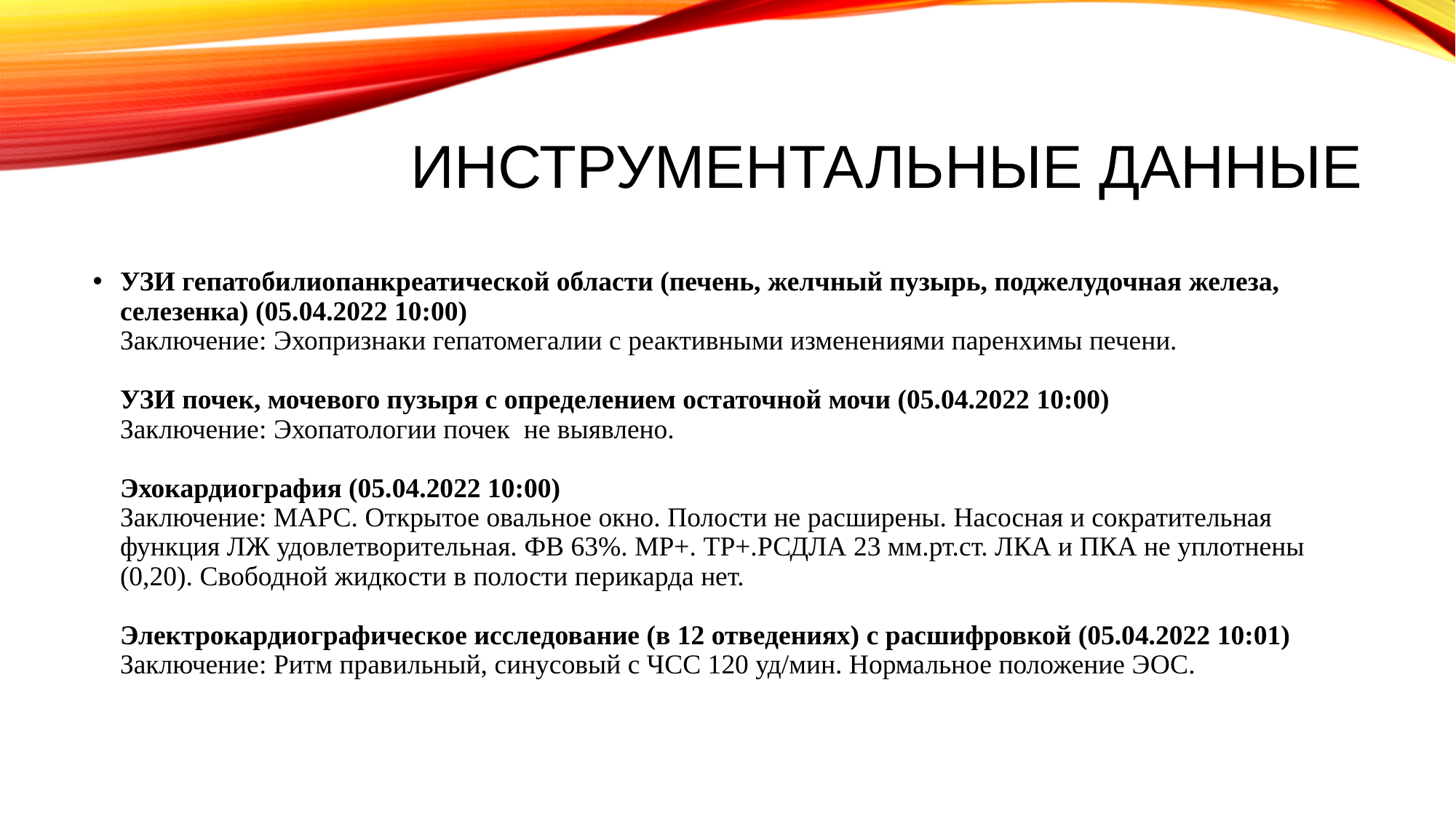

# Инструментальные данные
УЗИ гепатобилиопанкреатической области (печень, желчный пузырь, поджелудочная железа, селезенка) (05.04.2022 10:00)
Заключение: Эхопризнаки гепатомегалии с реактивными изменениями паренхимы печени.
УЗИ почек, мочевого пузыря с определением остаточной мочи (05.04.2022 10:00)
Заключение: Эхопатологии почек  не выявлено.
Эхокардиография (05.04.2022 10:00)
Заключение: МАРС. Открытое овальное окно. Полости не расширены. Насосная и сократительная функция ЛЖ удовлетворительная. ФВ 63%. МР+. ТР+.РСДЛА 23 мм.рт.ст. ЛКА и ПКА не уплотнены (0,20). Свободной жидкости в полости перикарда нет.
Электрокардиографическое исследование (в 12 отведениях) с расшифровкой (05.04.2022 10:01)
Заключение: Ритм правильный, синусовый с ЧСС 120 уд/мин. Нормальное положение ЭОС.